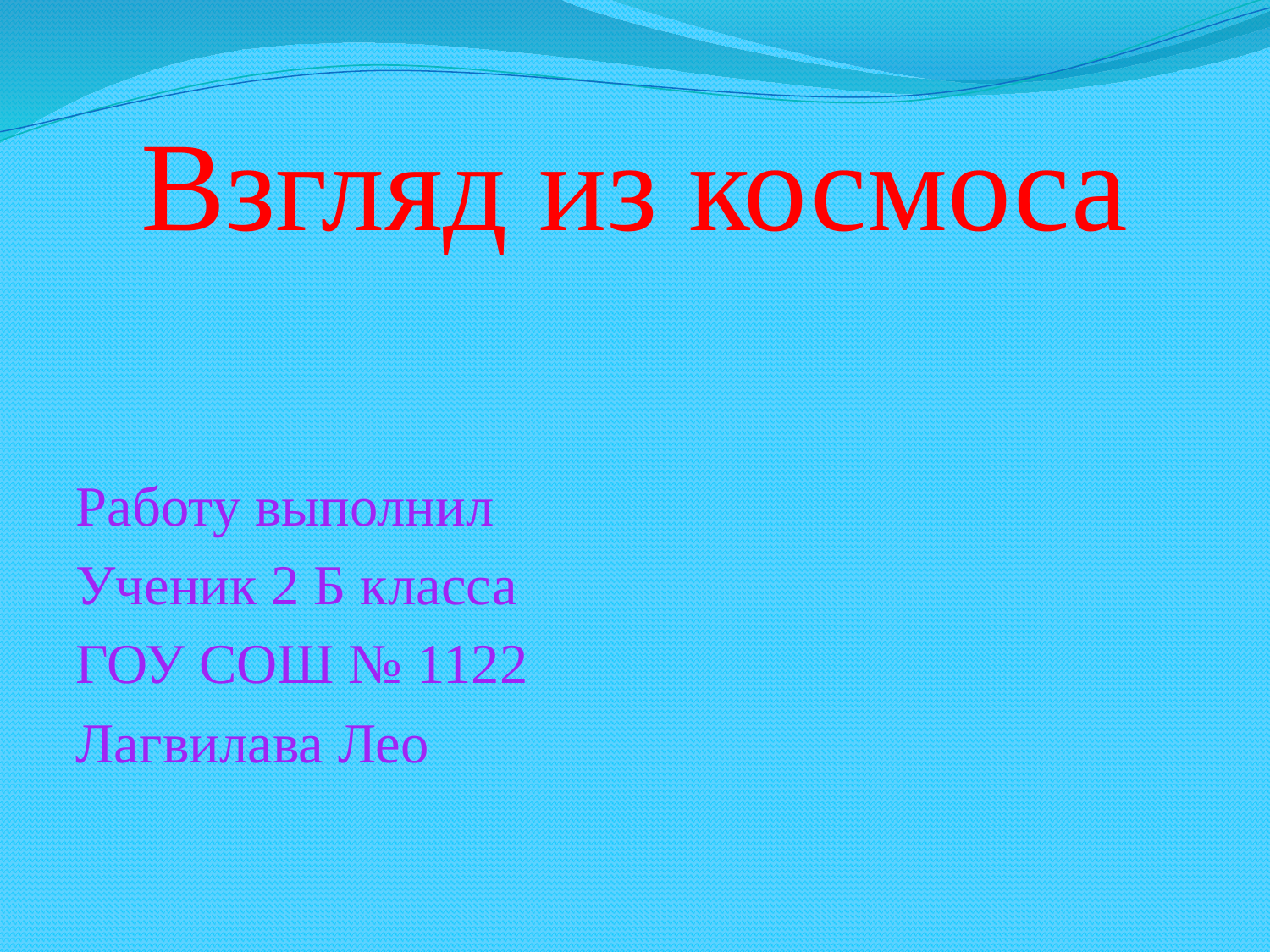

# Взгляд из космоса

Работу выполнил
Ученик 2 Б класса
ГОУ СОШ № 1122
Лагвилава Лео